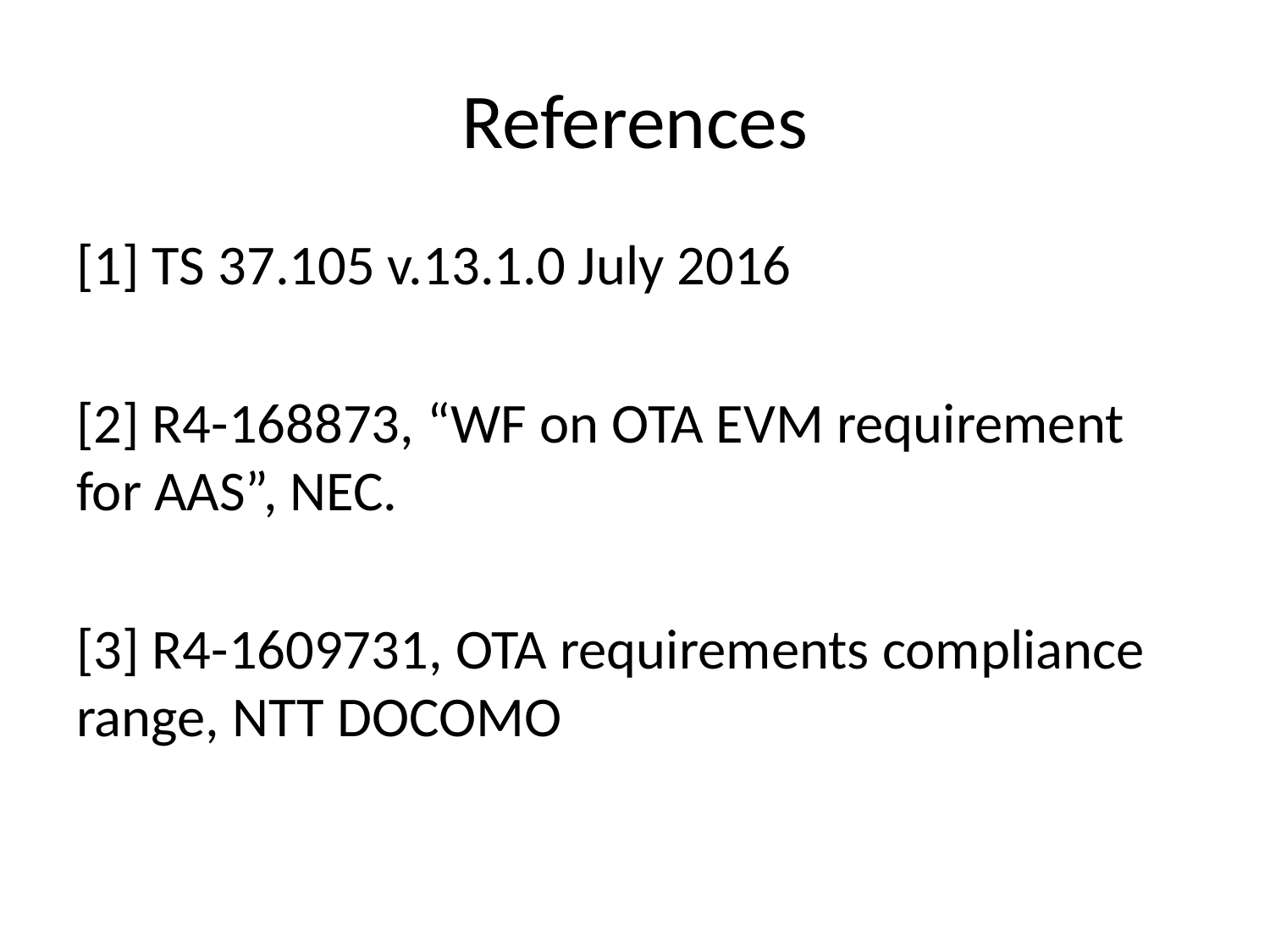

# References
[1] TS 37.105 v.13.1.0 July 2016

[2] R4-168873, “WF on OTA EVM requirement for AAS”, NEC.

[3] R4-1609731, OTA requirements compliance range, NTT DOCOMO